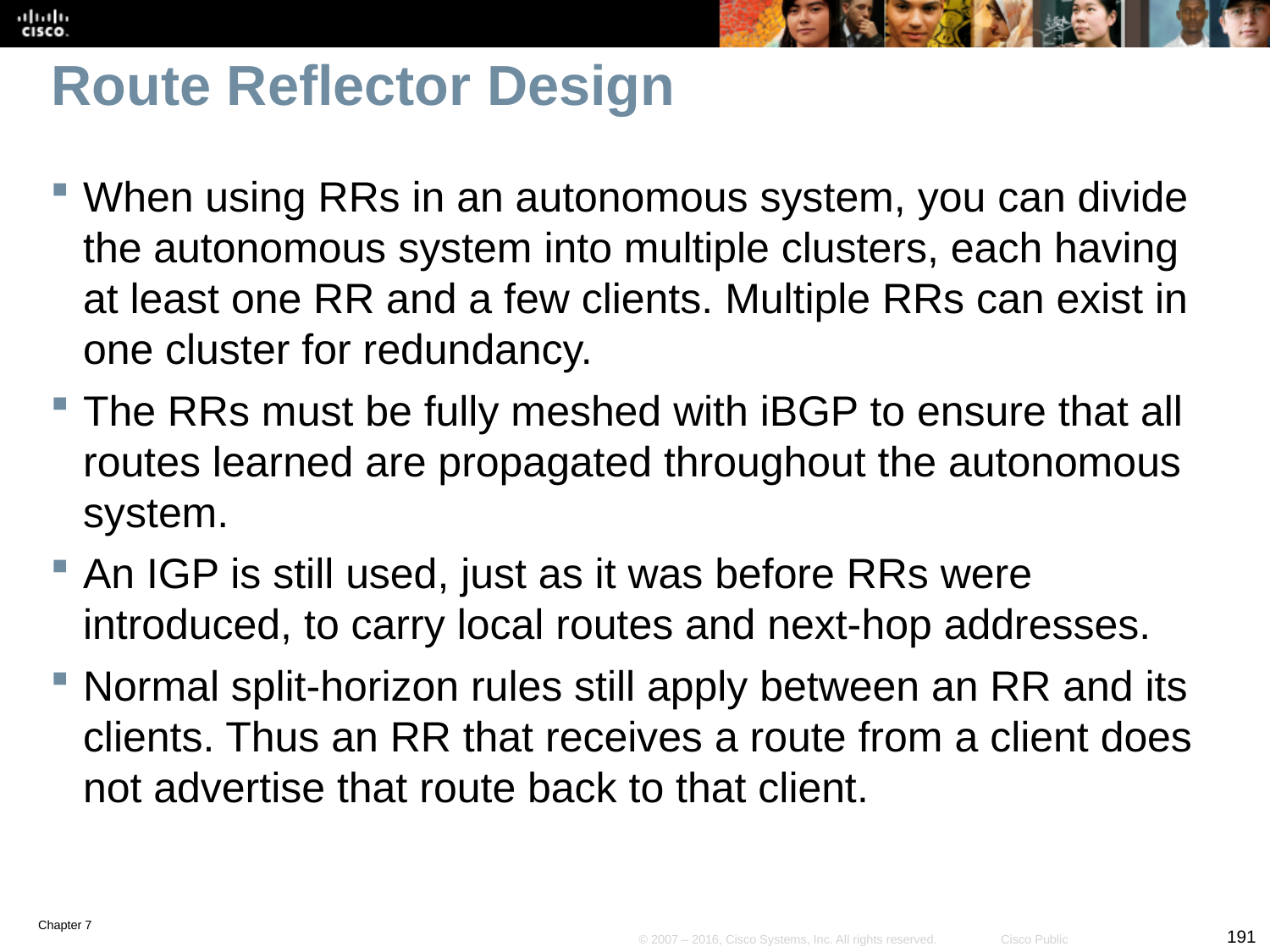

# Route Reflector Design
When using RRs in an autonomous system, you can divide the autonomous system into multiple clusters, each having at least one RR and a few clients. Multiple RRs can exist in one cluster for redundancy.
The RRs must be fully meshed with iBGP to ensure that all routes learned are propagated throughout the autonomous system.
An IGP is still used, just as it was before RRs were introduced, to carry local routes and next-hop addresses.
Normal split-horizon rules still apply between an RR and its clients. Thus an RR that receives a route from a client does not advertise that route back to that client.